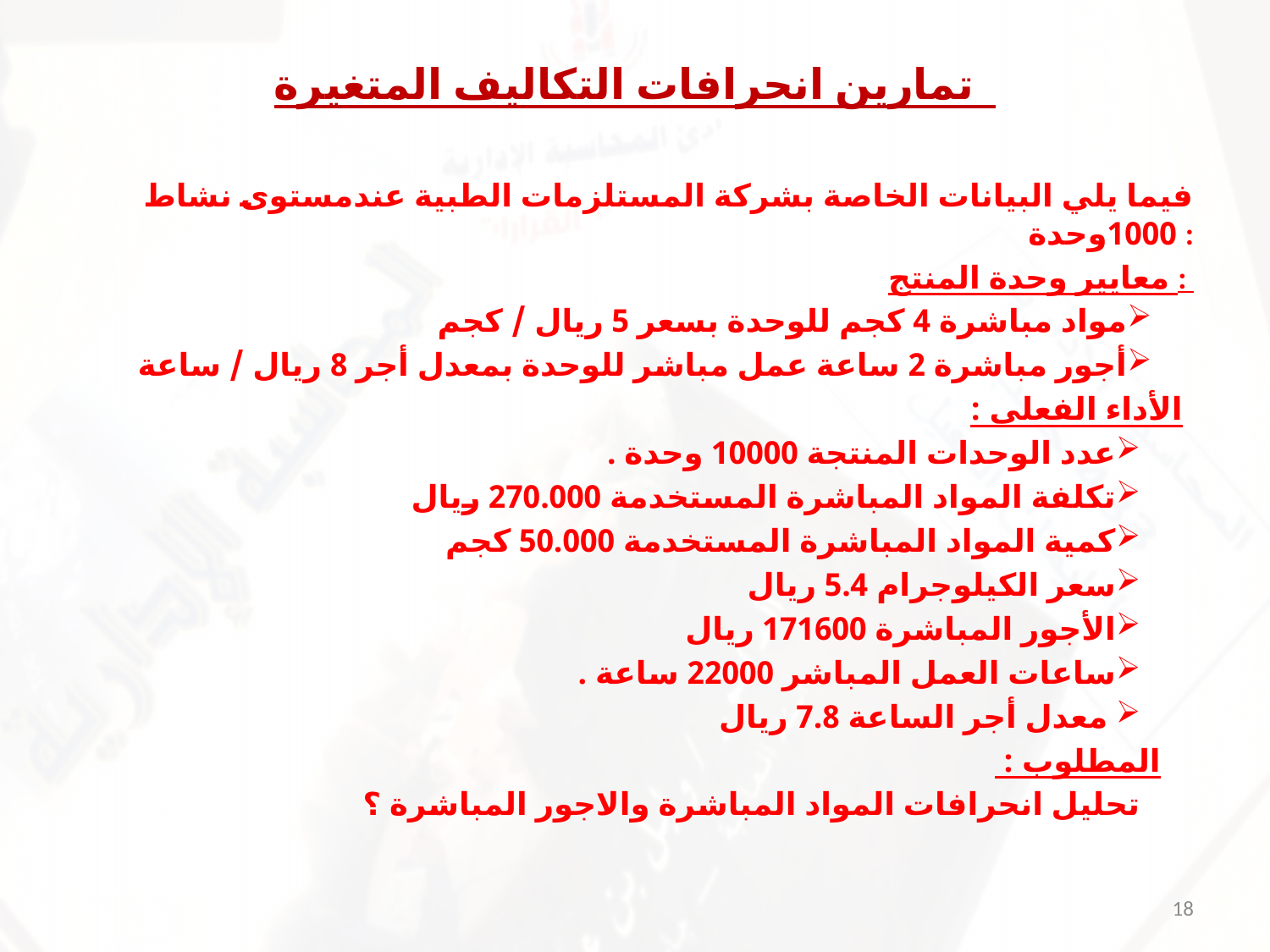

# تمارين انحرافات التكاليف المتغيرة
 فيما يلي البيانات الخاصة بشركة المستلزمات الطبية عندمستوى نشاط 1000وحدة :
معايير وحدة المنتج :
مواد مباشرة 4 كجم للوحدة بسعر 5 ريال / كجم
أجور مباشرة 2 ساعة عمل مباشر للوحدة بمعدل أجر 8 ريال / ساعة
الأداء الفعلي :
عدد الوحدات المنتجة 10000 وحدة .
تكلفة المواد المباشرة المستخدمة 270.000 ريال
كمية المواد المباشرة المستخدمة 50.000 كجم
سعر الكيلوجرام 5.4 ريال
الأجور المباشرة 171600 ريال
ساعات العمل المباشر 22000 ساعة .
 معدل أجر الساعة 7.8 ريال
المطلوب :
تحليل انحرافات المواد المباشرة والاجور المباشرة ؟

18